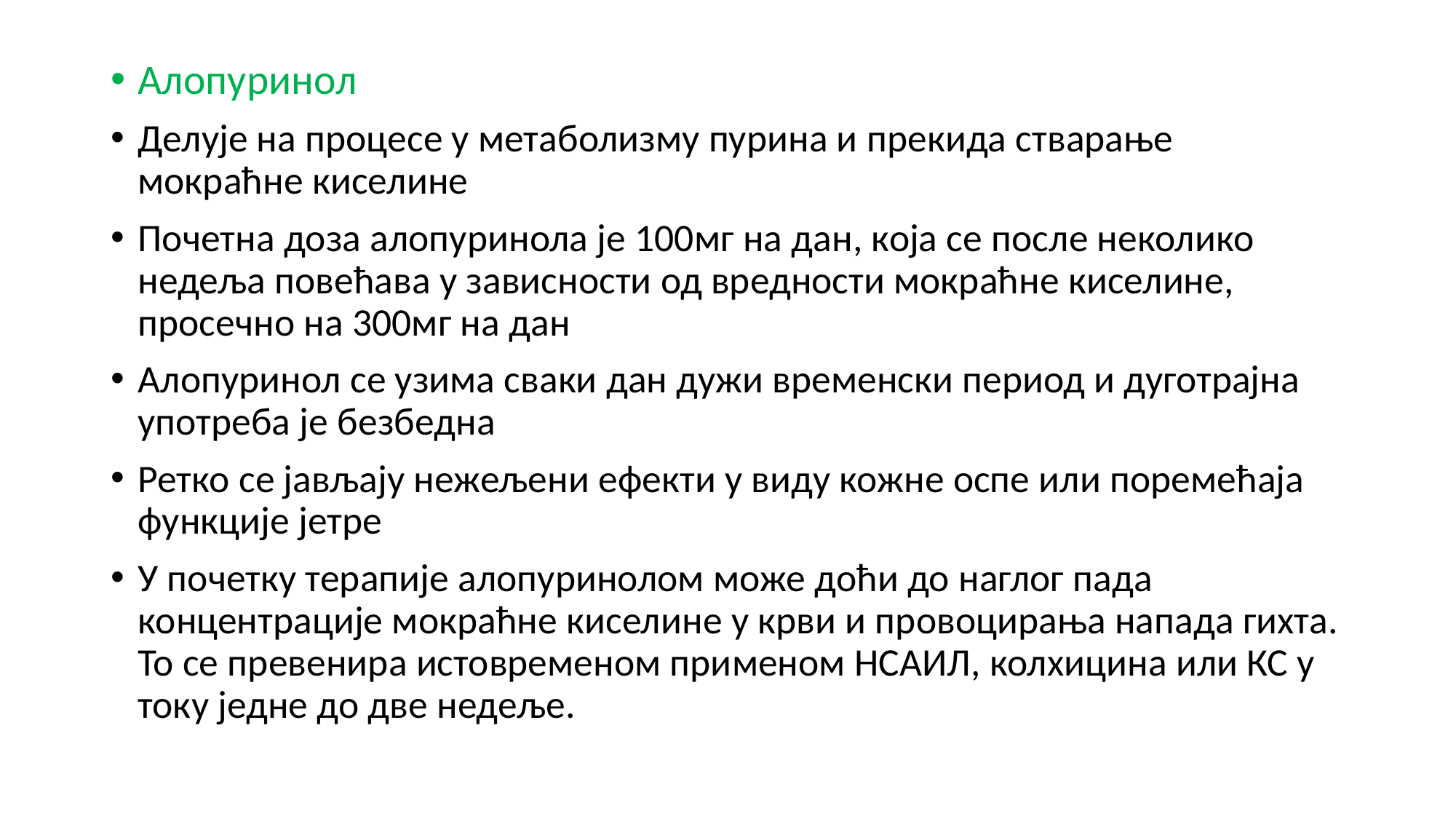

Алопуринол
Делује на процесе у метаболизму пурина и прекида стварање мокраћне киселине
Почетна доза алопуринола је 100мг на дан, која се после неколико недеља повећава у зависности од вредности мокраћне киселине, просечно на 300мг на дан
Алопуринол се узима сваки дан дужи временски период и дуготрајна употреба је безбедна
Ретко се јављају нежељени ефекти у виду кожне оспе или поремећаја функције јетре
У почетку терапије алопуринолом може доћи до наглог пада концентрације мокраћне киселине у крви и провоцирања напада гихта. То се превенира истовременом применом НСАИЛ, колхицина или КС у току једне до две недеље.